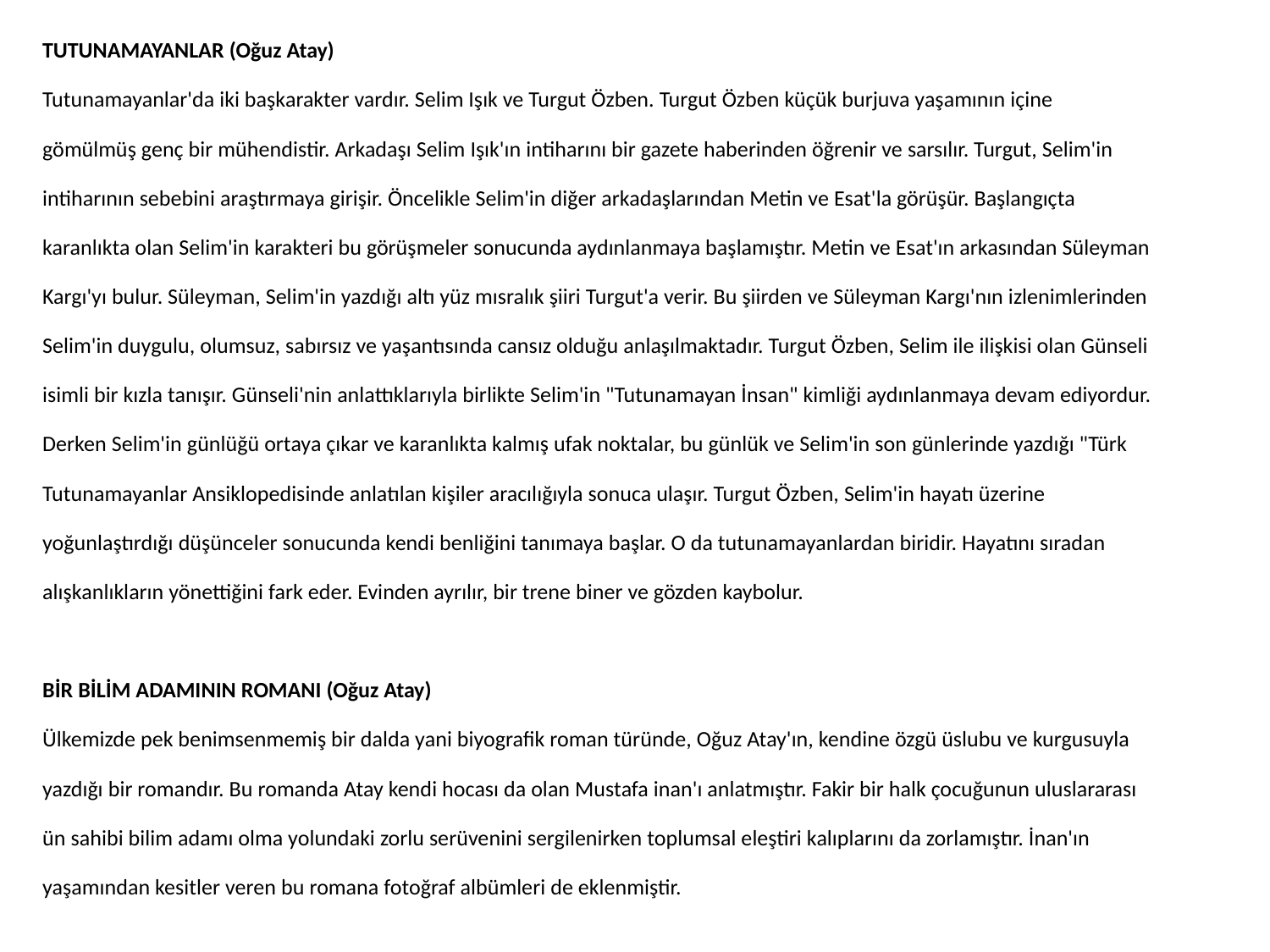

TUTUNAMAYANLAR (Oğuz Atay)
Tutunamayanlar'da iki başkarakter vardır. Selim Işık ve Turgut Özben. Turgut Özben küçük burjuva yaşamının içine
gömülmüş genç bir mühendistir. Arkadaşı Selim Işık'ın intiharını bir gazete haberinden öğrenir ve sarsılır. Turgut, Selim'in
intiharının sebebini araştırmaya girişir. Öncelikle Selim'in diğer arkadaşlarından Metin ve Esat'la görüşür. Başlangıçta
karanlıkta olan Selim'in karakteri bu görüşmeler sonucunda aydınlanmaya başlamıştır. Metin ve Esat'ın arkasından Süleyman
Kargı'yı bulur. Süleyman, Selim'in yazdığı altı yüz mısralık şiiri Turgut'a verir. Bu şiirden ve Süleyman Kargı'nın izlenimlerinden
Selim'in duygulu, olumsuz, sabırsız ve yaşantısında cansız olduğu anlaşılmaktadır. Turgut Özben, Selim ile ilişkisi olan Günseli
isimli bir kızla tanışır. Günseli'nin anlattıklarıyla birlikte Selim'in "Tutunamayan İnsan" kimliği aydınlanmaya devam ediyordur.
Derken Selim'in günlüğü ortaya çıkar ve karanlıkta kalmış ufak noktalar, bu günlük ve Selim'in son günlerinde yazdığı "Türk
Tutunamayanlar Ansiklopedisinde anlatılan kişiler aracılığıyla sonuca ulaşır. Turgut Özben, Selim'in hayatı üzerine
yoğunlaştırdığı düşünceler sonucunda kendi benliğini tanımaya başlar. O da tutunamayanlardan biridir. Hayatını sıradan
alışkanlıkların yönettiğini fark eder. Evinden ayrılır, bir trene biner ve gözden kaybolur.

BİR BİLİM ADAMININ ROMANI (Oğuz Atay)
Ülkemizde pek benimsenmemiş bir dalda yani biyografik roman türünde, Oğuz Atay'ın, kendine özgü üslubu ve kurgusuyla
yazdığı bir romandır. Bu romanda Atay kendi hocası da olan Mustafa inan'ı anlatmıştır. Fakir bir halk çocuğunun uluslararası
ün sahibi bilim adamı olma yolundaki zorlu serüvenini sergilenirken toplumsal eleştiri kalıplarını da zorlamıştır. İnan'ın
yaşamından kesitler veren bu romana fotoğraf albümleri de eklenmiştir.